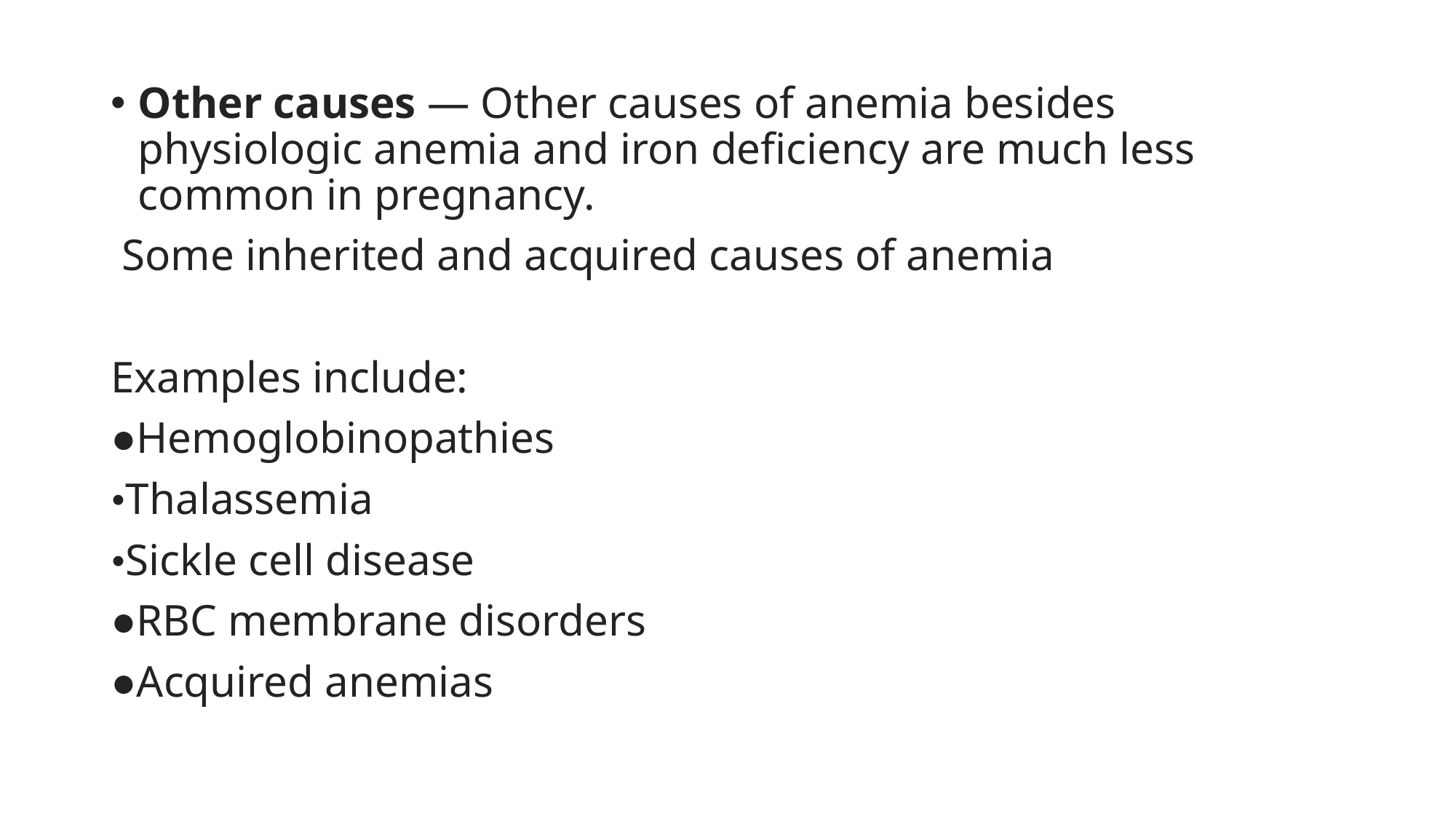

Other causes — Other causes of anemia besides physiologic anemia and iron deficiency are much less common in pregnancy.
 Some inherited and acquired causes of anemia

Examples include:
●Hemoglobinopathies
•Thalassemia
•Sickle cell disease
●RBC membrane disorders
●Acquired anemias